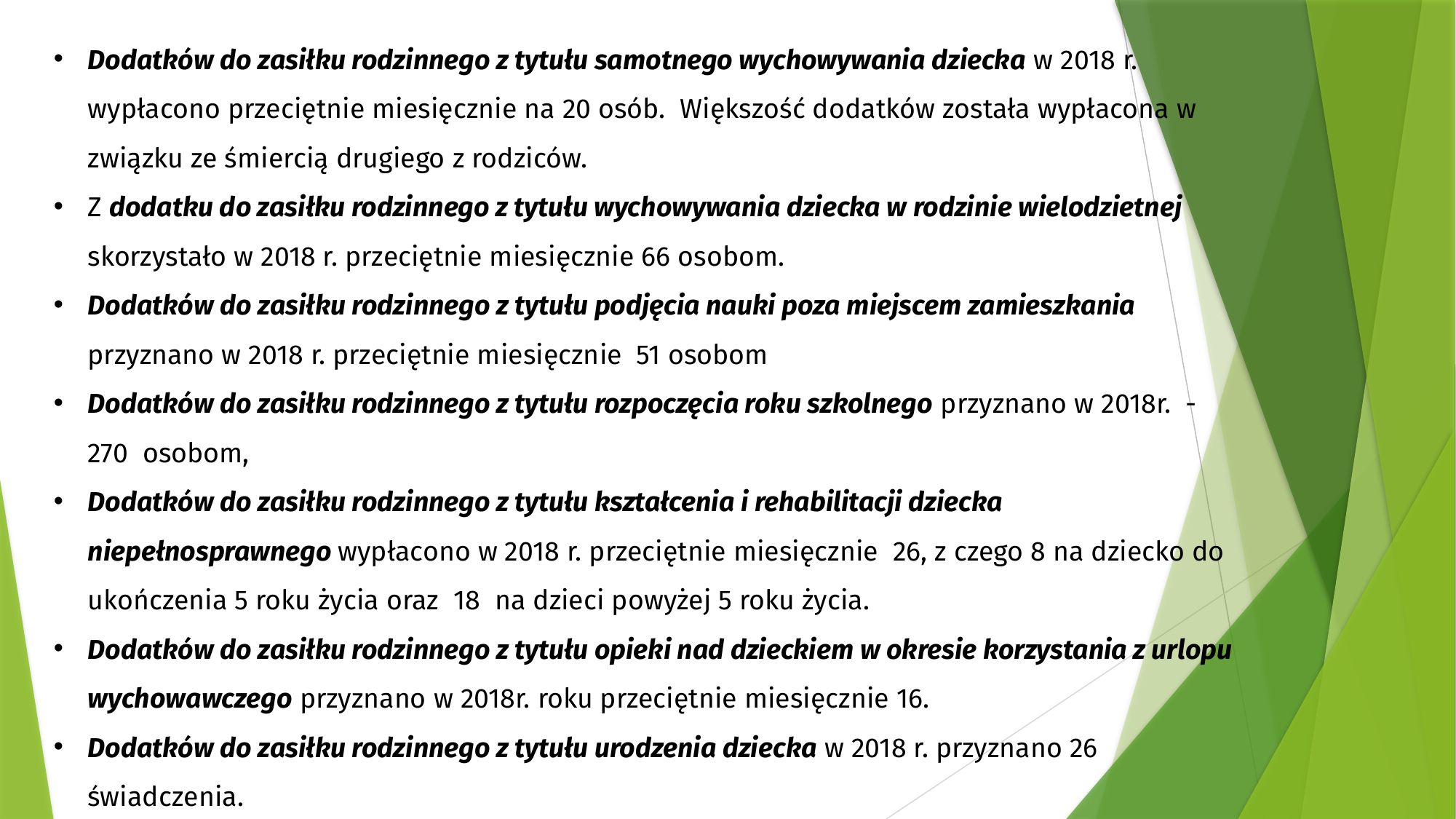

Dodatków do zasiłku rodzinnego z tytułu samotnego wychowywania dziecka w 2018 r. wypłacono przeciętnie miesięcznie na 20 osób.  Większość dodatków została wypłacona w związku ze śmiercią drugiego z rodziców.
Z dodatku do zasiłku rodzinnego z tytułu wychowywania dziecka w rodzinie wielodzietnej skorzystało w 2018 r. przeciętnie miesięcznie 66 osobom.
Dodatków do zasiłku rodzinnego z tytułu podjęcia nauki poza miejscem zamieszkania przyznano w 2018 r. przeciętnie miesięcznie  51 osobom
Dodatków do zasiłku rodzinnego z tytułu rozpoczęcia roku szkolnego przyznano w 2018r.  - 270  osobom,
Dodatków do zasiłku rodzinnego z tytułu kształcenia i rehabilitacji dziecka niepełnosprawnego wypłacono w 2018 r. przeciętnie miesięcznie  26, z czego 8 na dziecko do ukończenia 5 roku życia oraz  18  na dzieci powyżej 5 roku życia.
Dodatków do zasiłku rodzinnego z tytułu opieki nad dzieckiem w okresie korzystania z urlopu wychowawczego przyznano w 2018r. roku przeciętnie miesięcznie 16.
Dodatków do zasiłku rodzinnego z tytułu urodzenia dziecka w 2018 r. przyznano 26 świadczenia.